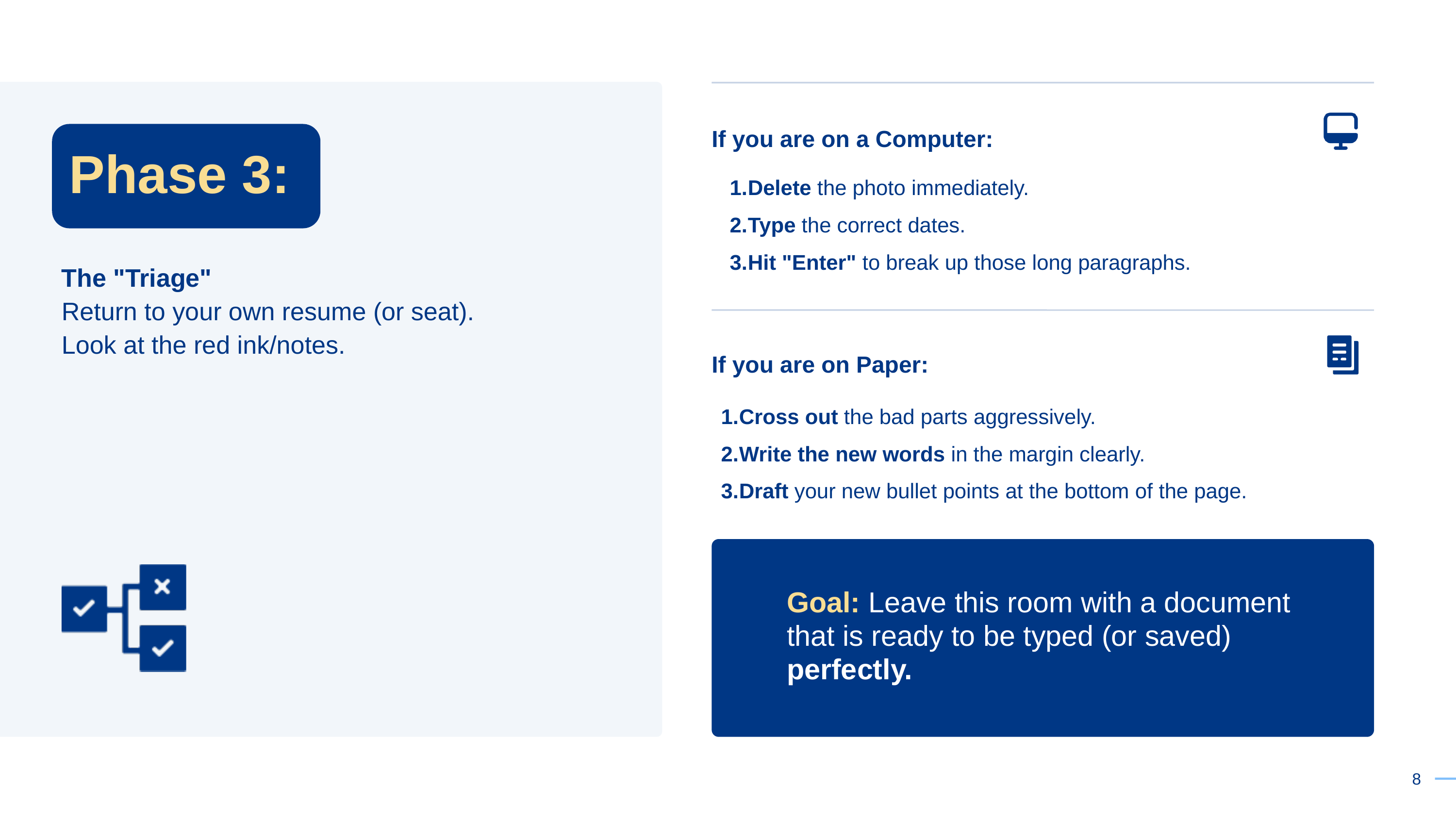

If you are on a Computer:

Phase 3:
Delete the photo immediately.
Type the correct dates.
Hit "Enter" to break up those long paragraphs.
The "Triage"
Return to your own resume (or seat).
Look at the red ink/notes.

If you are on Paper:
Cross out the bad parts aggressively.
Write the new words in the margin clearly.
Draft your new bullet points at the bottom of the page.

Goal: Leave this room with a document that is ready to be typed (or saved) perfectly.
8